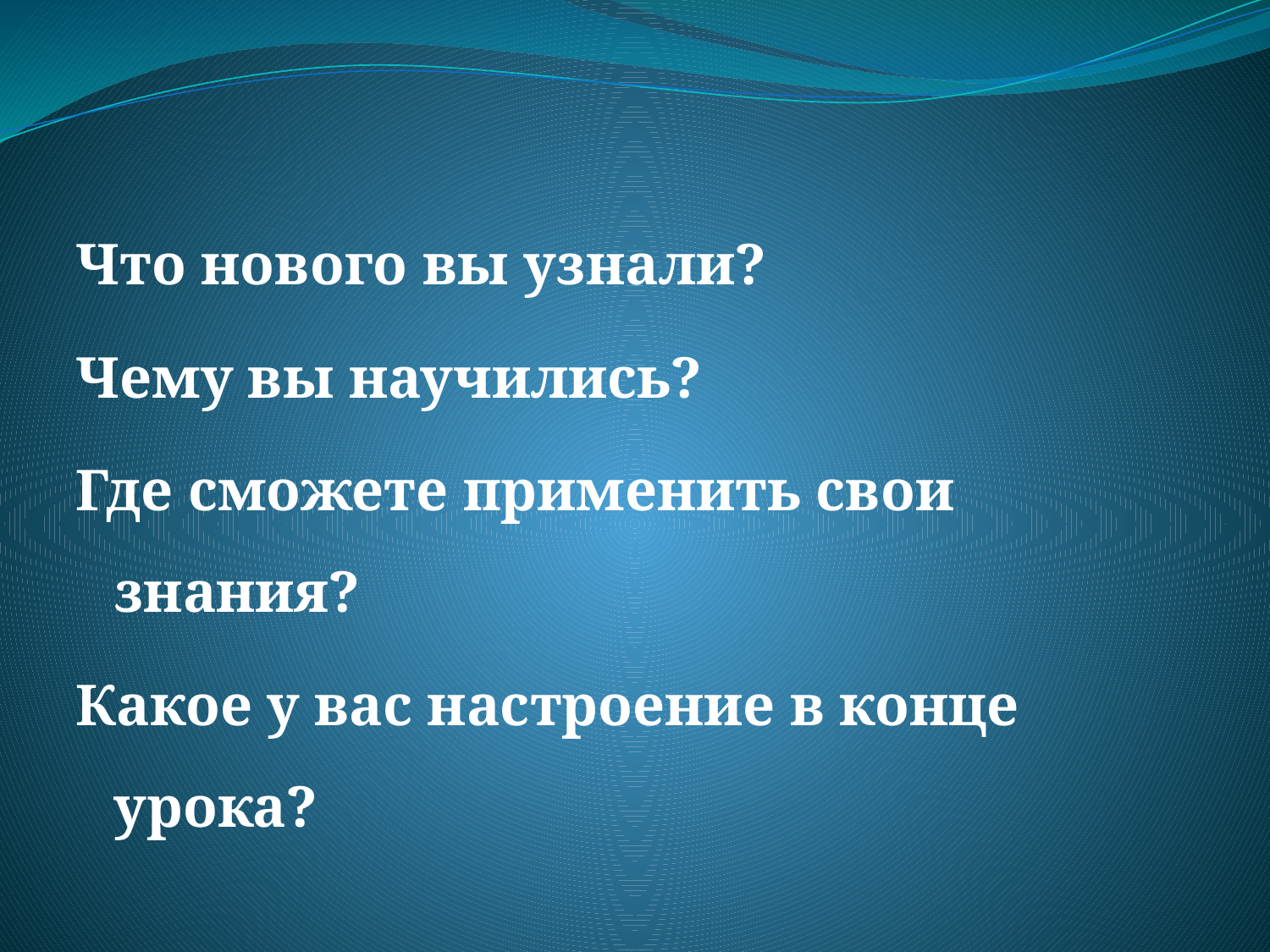

#
Что нового вы узнали?
Чему вы научились?
Где сможете применить свои знания?
Какое у вас настроение в конце урока?